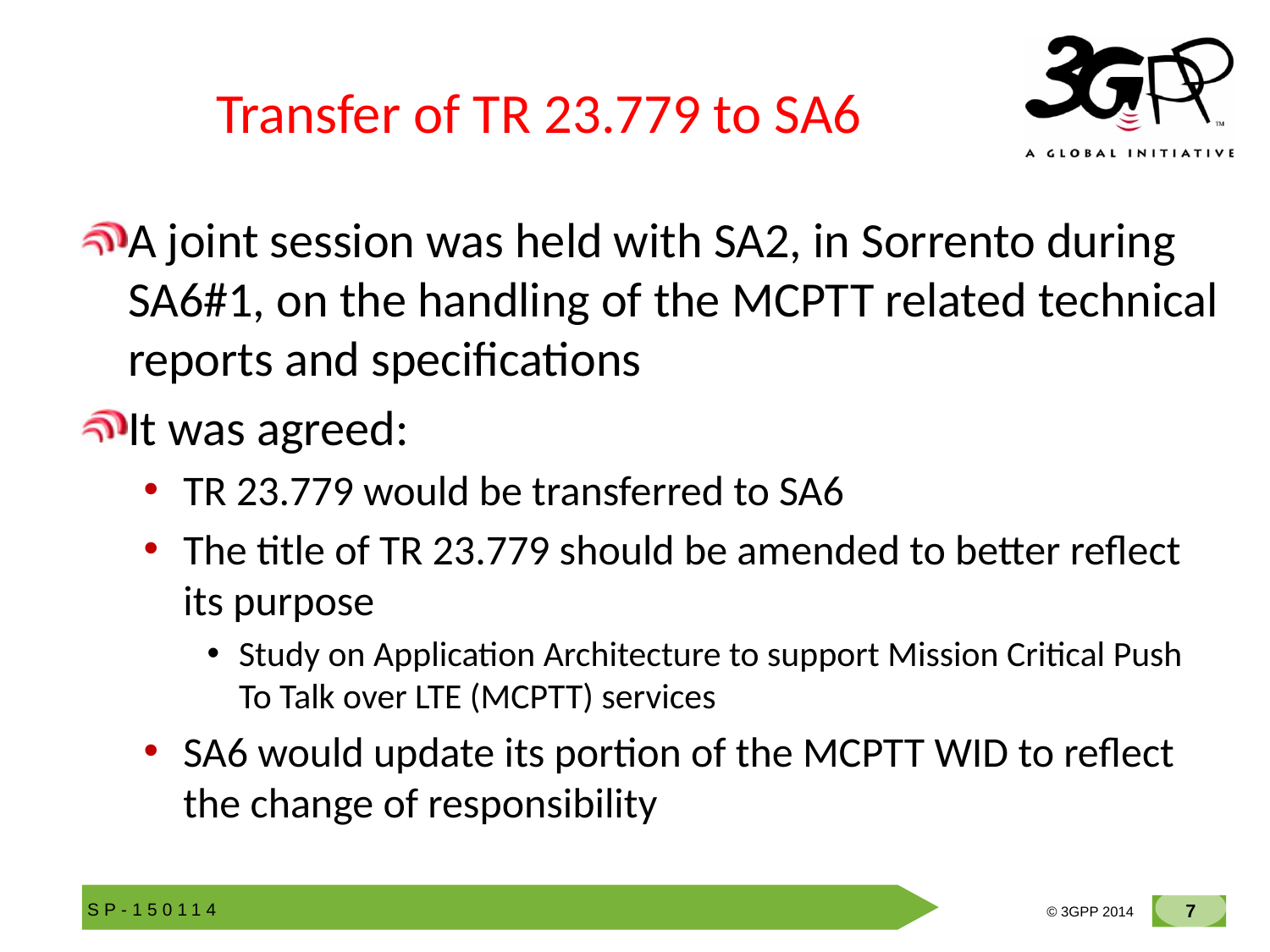

# Transfer of TR 23.779 to SA6
A joint session was held with SA2, in Sorrento during SA6#1, on the handling of the MCPTT related technical reports and specifications
It was agreed:
TR 23.779 would be transferred to SA6
The title of TR 23.779 should be amended to better reflect its purpose
Study on Application Architecture to support Mission Critical Push To Talk over LTE (MCPTT) services
SA6 would update its portion of the MCPTT WID to reflect the change of responsibility